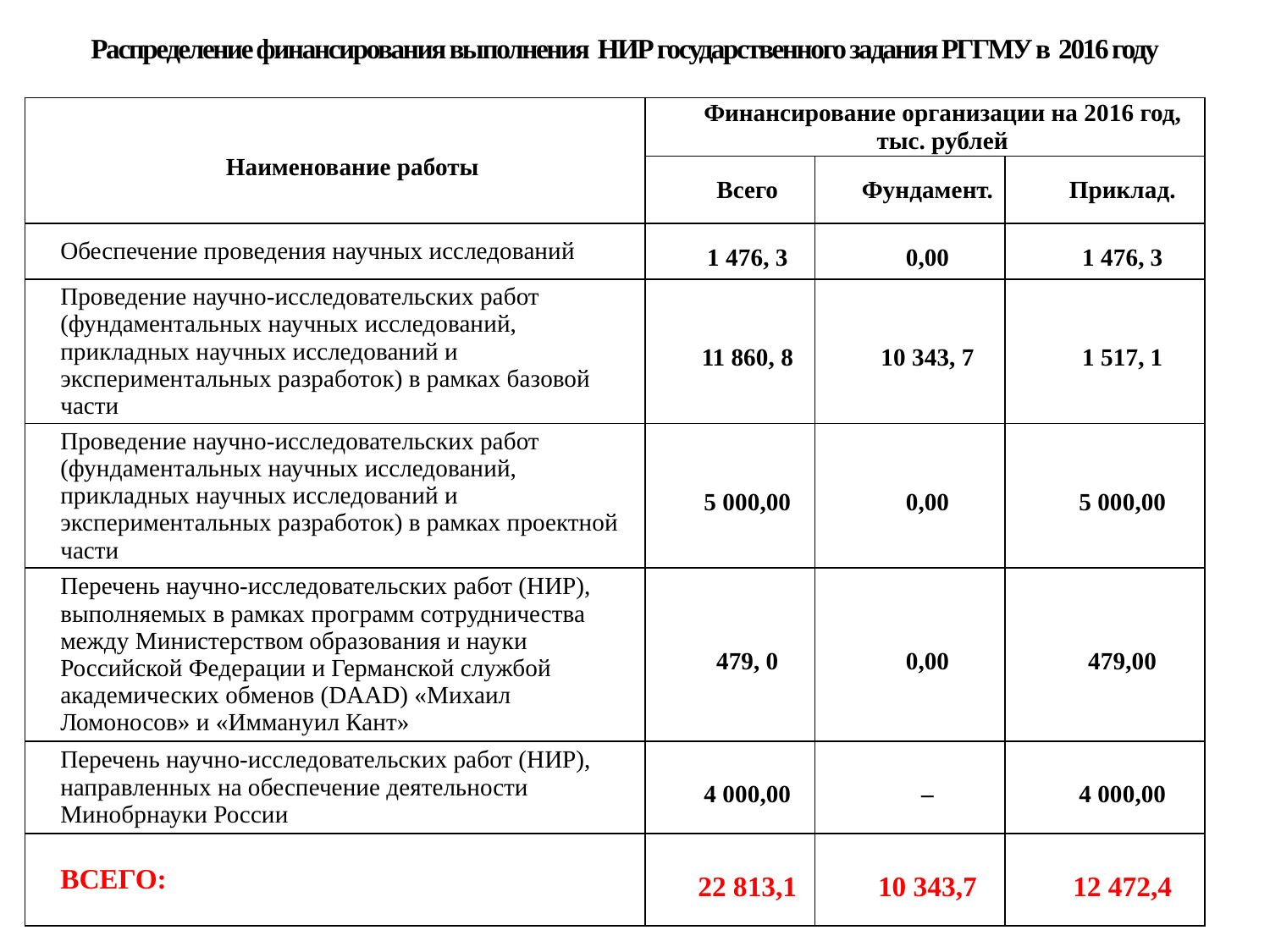

# Распределение финансирования выполнения  НИР государственного задания РГГМУ в  2016 году
| Наименование работы | Финансирование организации на 2016 год, тыс. рублей |  |  |
| --- | --- | --- | --- |
|  | Всего | Фундамент. | Приклад. |
| Обеспечение проведения научных исследований | 1 476, 3 | 0,00 | 1 476, 3 |
| Проведение научно-исследовательских работ (фундаментальных научных исследований, прикладных научных исследований и экспериментальных разработок) в рамках базовой части | 11 860, 8 | 10 343, 7 | 1 517, 1 |
| Проведение научно-исследовательских работ (фундаментальных научных исследований, прикладных научных исследований и экспериментальных разработок) в рамках проектной части | 5 000,00 | 0,00 | 5 000,00 |
| Перечень научно-исследовательских работ (НИР), выполняемых в рамках программ сотрудничества между Министерством образования и науки Российской Федерации и Германской службой академических обменов (DAAD) «Михаил Ломоносов» и «Иммануил Кант» | 479, 0 | 0,00 | 479,00 |
| Перечень научно-исследовательских работ (НИР), направленных на обеспечение деятельности Минобрнауки России | 4 000,00 | – | 4 000,00 |
| ВСЕГО: | 22 813,1 | 10 343,7 | 12 472,4 |